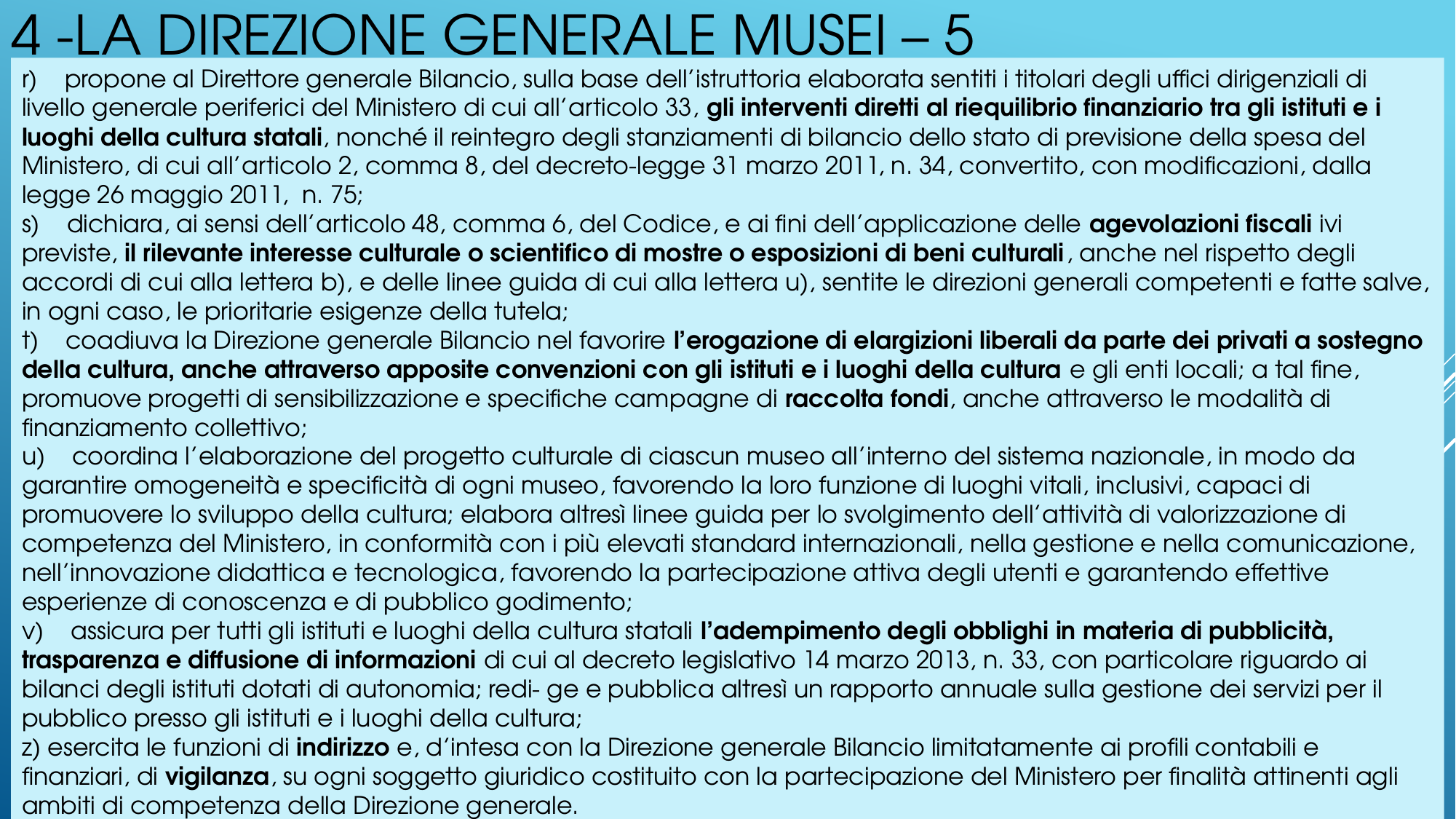

# 4 -LA DIREZIONE GENERALE musei – 5
r)    propone al Direttore generale Bilancio, sulla base dell’istruttoria elaborata sentiti i titolari degli uffici dirigenziali di livello generale periferici del Ministero di cui all’articolo 33, gli interventi diretti al riequilibrio finanziario tra gli istituti e i luoghi della cultura statali, nonché il reintegro degli stanziamenti di bilancio dello stato di previsione della spesa del Ministero, di cui all’articolo 2, comma 8, del decreto-legge 31 marzo 2011, n. 34, convertito, con modificazioni, dalla legge 26 maggio 2011,  n. 75;
s)    dichiara, ai sensi dell’articolo 48, comma 6, del Codice, e ai fini dell’applicazione delle agevolazioni fiscali ivi previste, il rilevante interesse culturale o scientifico di mostre o esposizioni di beni culturali, anche nel rispetto degli accordi di cui alla lettera b), e delle linee guida di cui alla lettera u), sentite le direzioni generali competenti e fatte salve, in ogni caso, le prioritarie esigenze della tutela;
t)    coadiuva la Direzione generale Bilancio nel favorire l’erogazione di elargizioni liberali da parte dei privati a sostegno della cultura, anche attraverso apposite convenzioni con gli istituti e i luoghi della cultura e gli enti locali; a tal fine, promuove progetti di sensibilizzazione e specifiche campagne di raccolta fondi, anche attraverso le modalità di finanziamento collettivo;
u)    coordina l’elaborazione del progetto culturale di ciascun museo all’interno del sistema nazionale, in modo da garantire omogeneità e specificità di ogni museo, favorendo la loro funzione di luoghi vitali, inclusivi, capaci di promuovere lo sviluppo della cultura; elabora altresì linee guida per lo svolgimento dell’attività di valorizzazione di competenza del Ministero, in conformità con i più elevati standard internazionali, nella gestione e nella comunicazione, nell’innovazione didattica e tecnologica, favorendo la partecipazione attiva degli utenti e garantendo effettive esperienze di conoscenza e di pubblico godimento;
v)    assicura per tutti gli istituti e luoghi della cultura statali l’adempimento degli obblighi in materia di pubblicità, trasparenza e diffusione di informazioni di cui al decreto legislativo 14 marzo 2013, n. 33, con particolare riguardo ai bilanci degli istituti dotati di autonomia; redi- ge e pubblica altresì un rapporto annuale sulla gestione dei servizi per il pubblico presso gli istituti e i luoghi della cultura;
z) esercita le funzioni di indirizzo e, d’intesa con la Direzione generale Bilancio limitatamente ai profili contabili e finanziari, di vigilanza, su ogni soggetto giuridico costituito con la partecipazione del Ministero per finalità attinenti agli ambiti di competenza della Direzione generale.